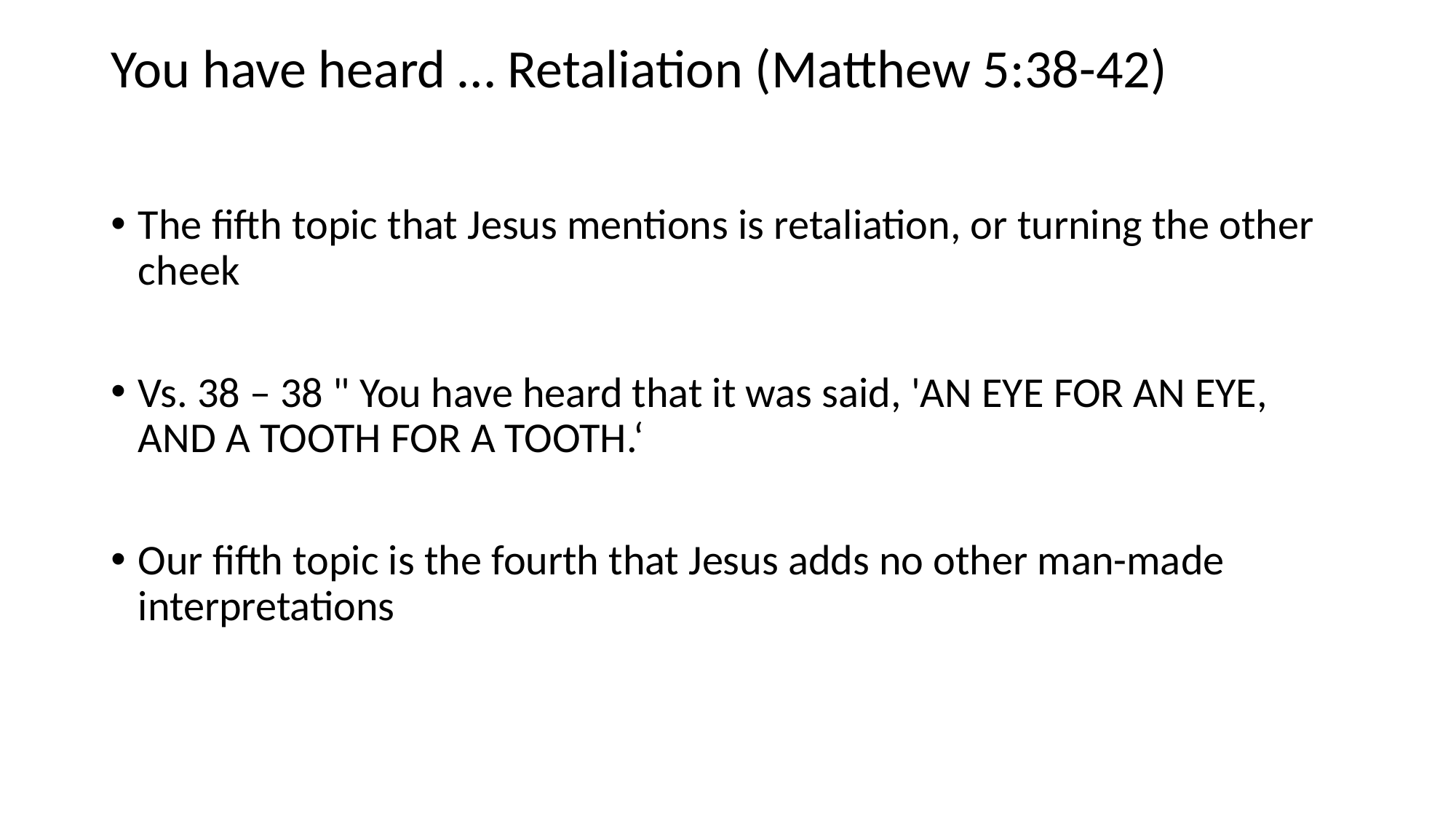

# You have heard … Retaliation (Matthew 5:38-42)

The fifth topic that Jesus mentions is retaliation, or turning the other cheek

Vs. 38 – 38 " You have heard that it was said, 'AN EYE FOR AN EYE, AND A TOOTH FOR A TOOTH.‘

Our fifth topic is the fourth that Jesus adds no other man-made interpretations